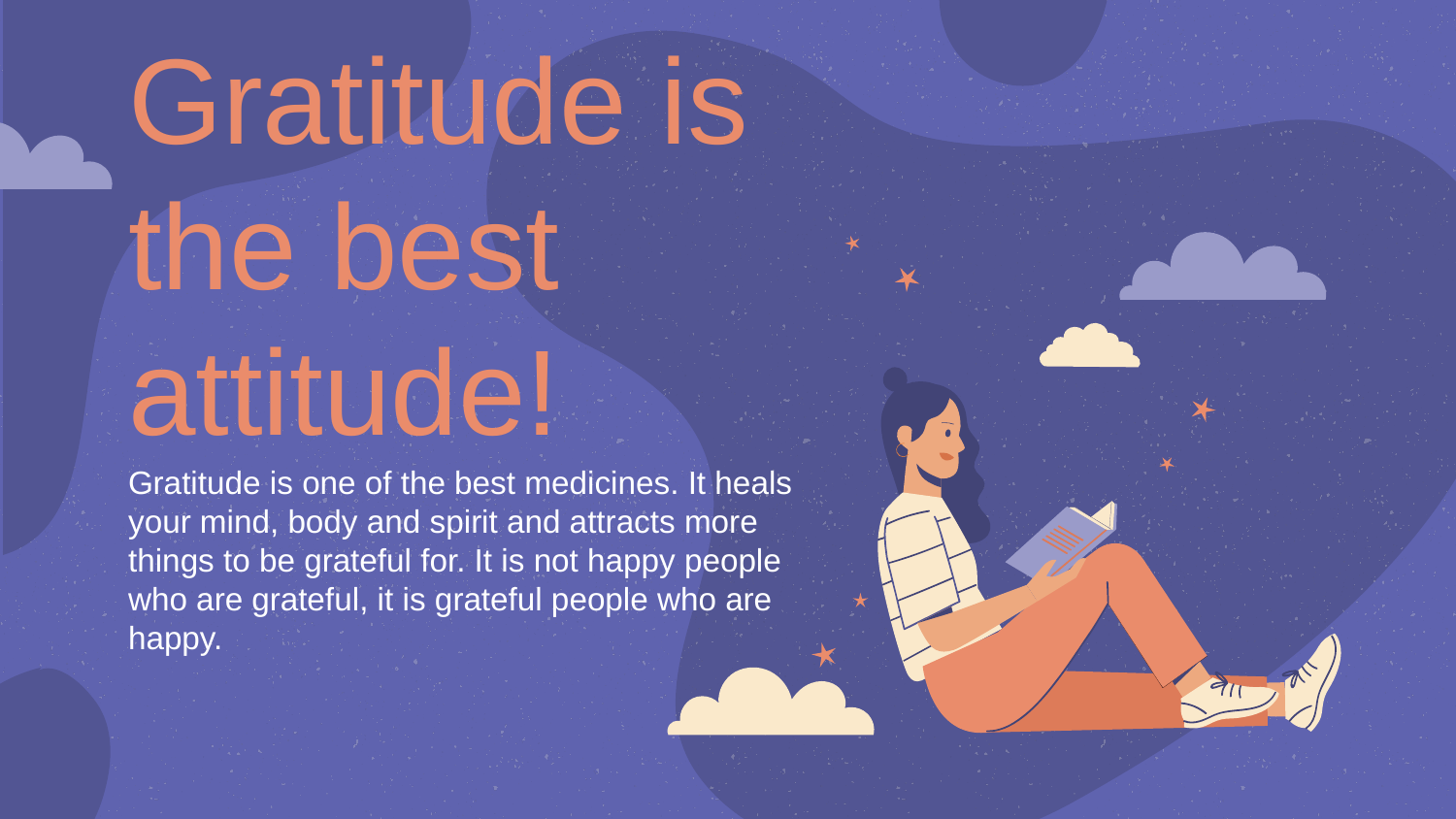

# Gratitude is the best attitude!

Gratitude is one of the best medicines. It heals your mind, body and spirit and attracts more things to be grateful for. It is not happy people who are grateful, it is grateful people who are happy.